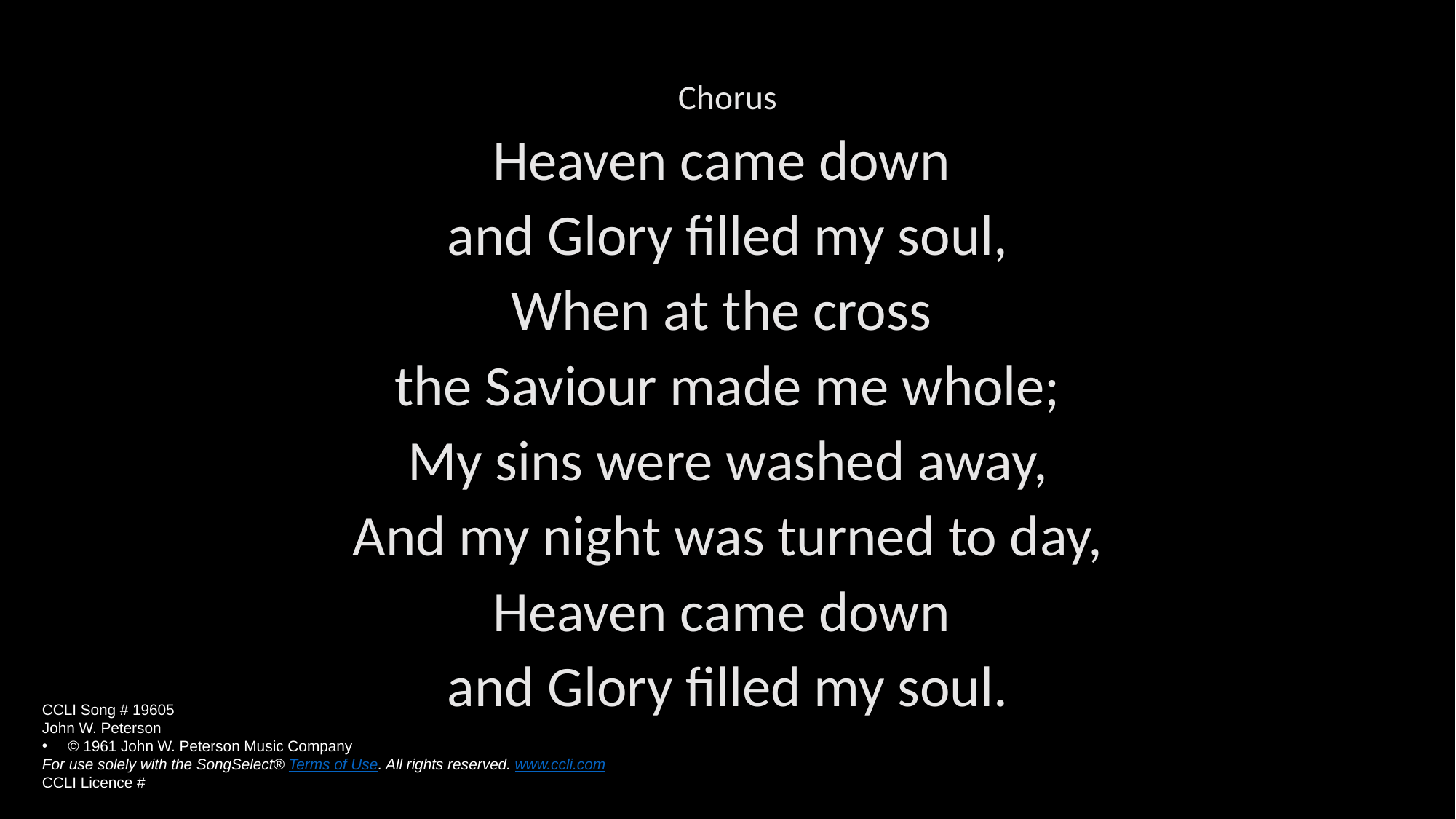

Chorus
Heaven came down
and Glory filled my soul,
When at the cross
the Saviour made me whole;
My sins were washed away,
And my night was turned to day,
Heaven came down
and Glory filled my soul.

CCLI Song # 19605
John W. Peterson
© 1961 John W. Peterson Music Company
For use solely with the SongSelect® Terms of Use. All rights reserved. www.ccli.com
CCLI Licence #